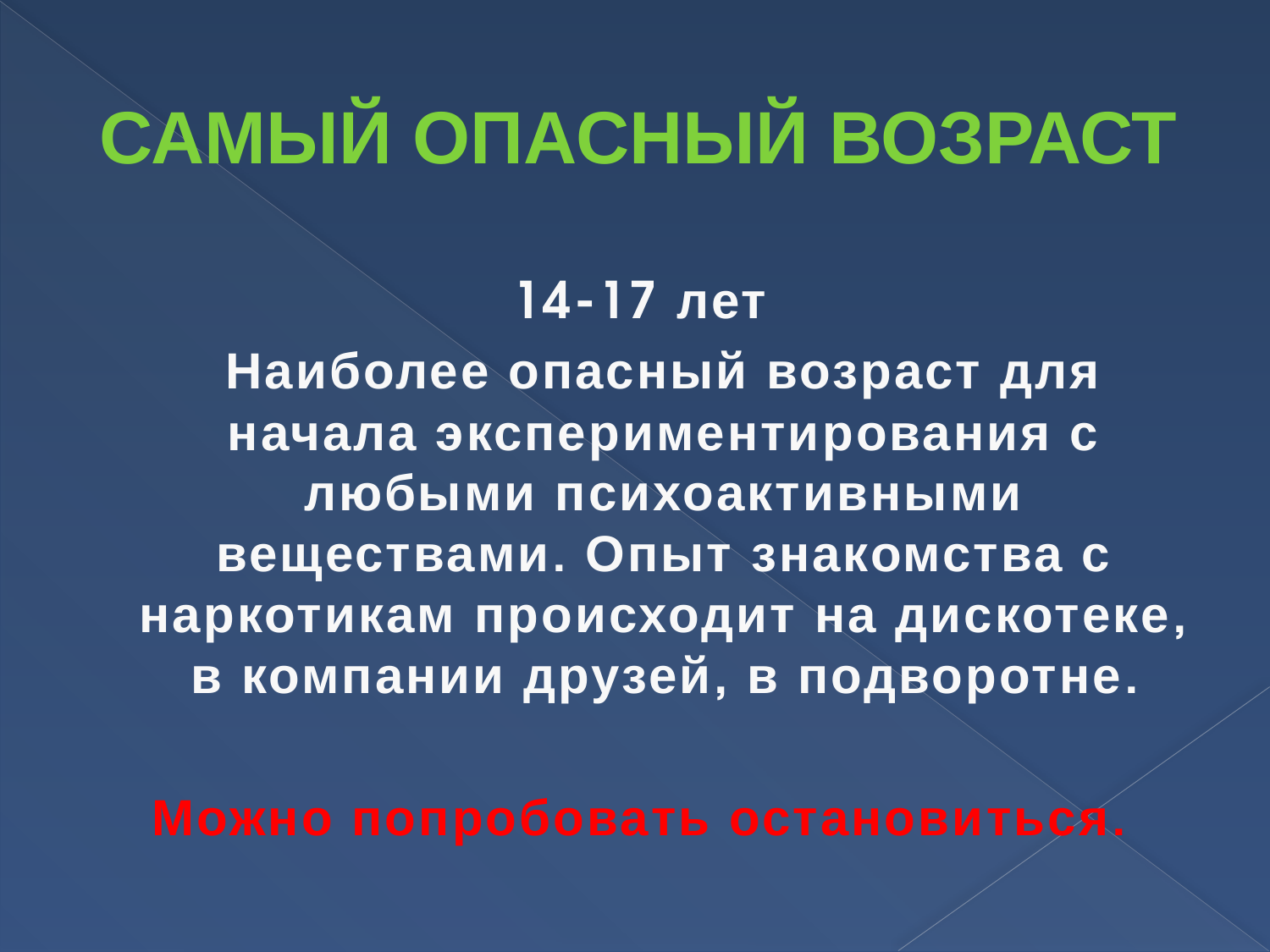

# Самый опасный возраст
14-17 лет
   Наиболее опасный возраст для начала экспериментирования с любыми психоактивными веществами. Опыт знакомства с наркотикам происходит на дискотеке, в компании друзей, в подворотне.

Можно попробовать остановиться.